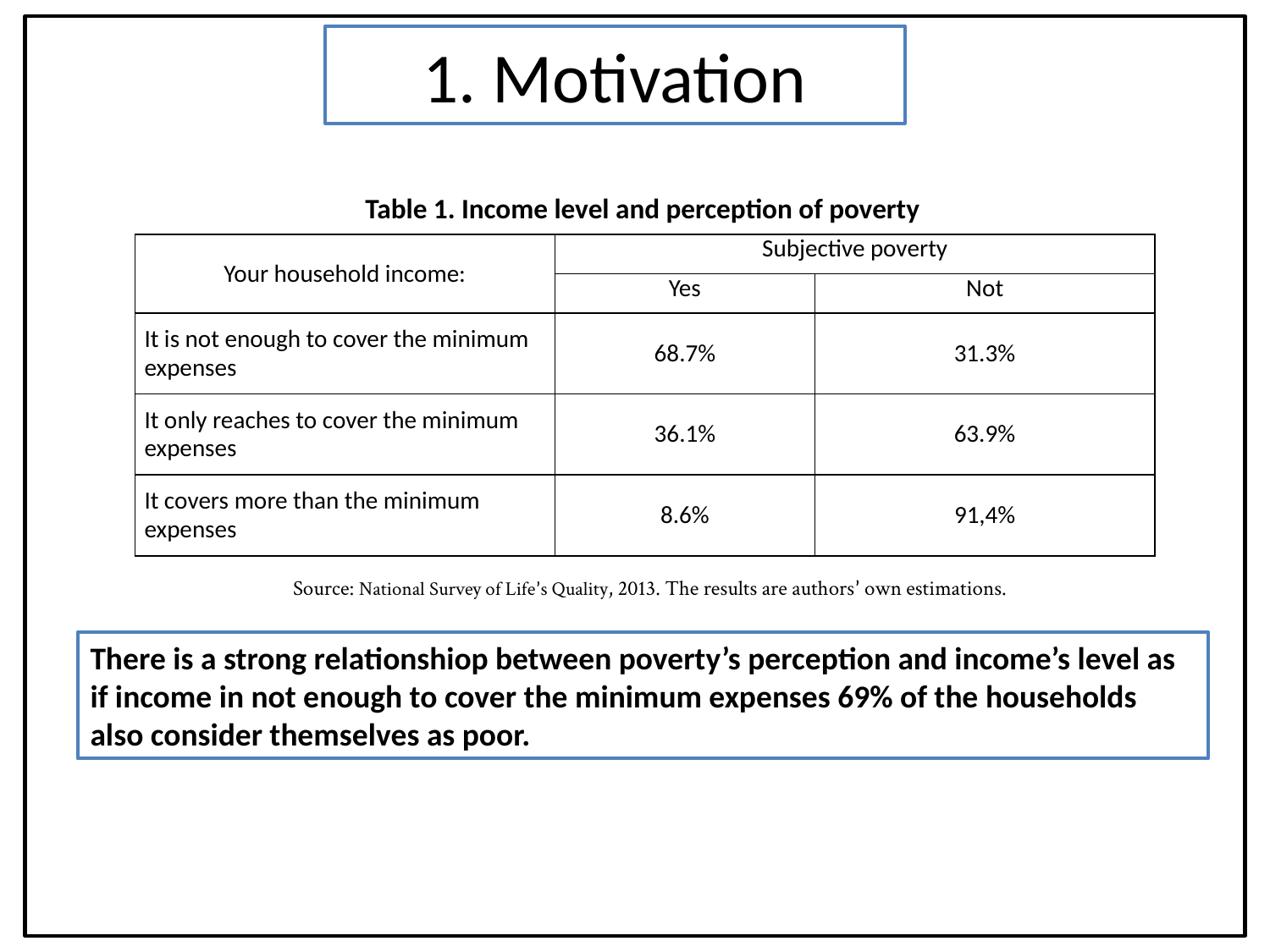

1. Motivation

Table 1. Income level and perception of poverty

| Your household income: | Subjective poverty |  |
| --- | --- | --- |
|  | Yes | Not |
| It is not enough to cover the minimum expenses | 68.7% | 31.3% |
| It only reaches to cover the minimum expenses | 36.1% | 63.9% |
| It covers more than the minimum expenses | 8.6% | 91,4% |

Source: National Survey of Life’s Quality, 2013. The results are authors’ own estimations.

There is a strong relationshiop between poverty’s perception and income’s level as if income in not enough to cover the minimum expenses 69% of the households also consider themselves as poor.